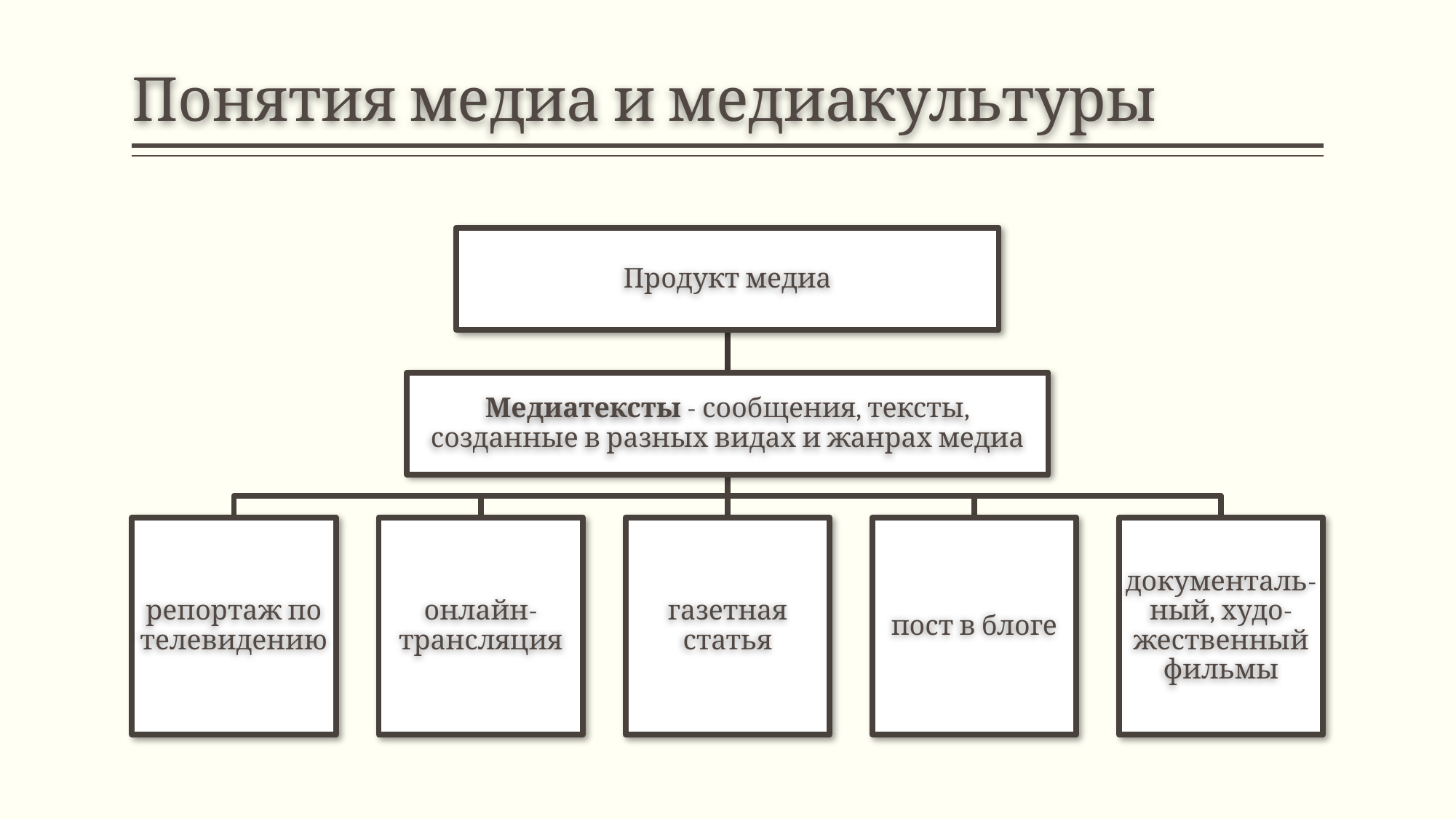

# Понятия медиа и медиакультуры

Продукт медиа

Медиатексты - сообщения, тексты, созданные в разных видах и жанрах медиа

репортаж по телевидению

онлайн- трансляция

газетная статья

пост в блоге

документаль- ный, худо- жественный фильмы